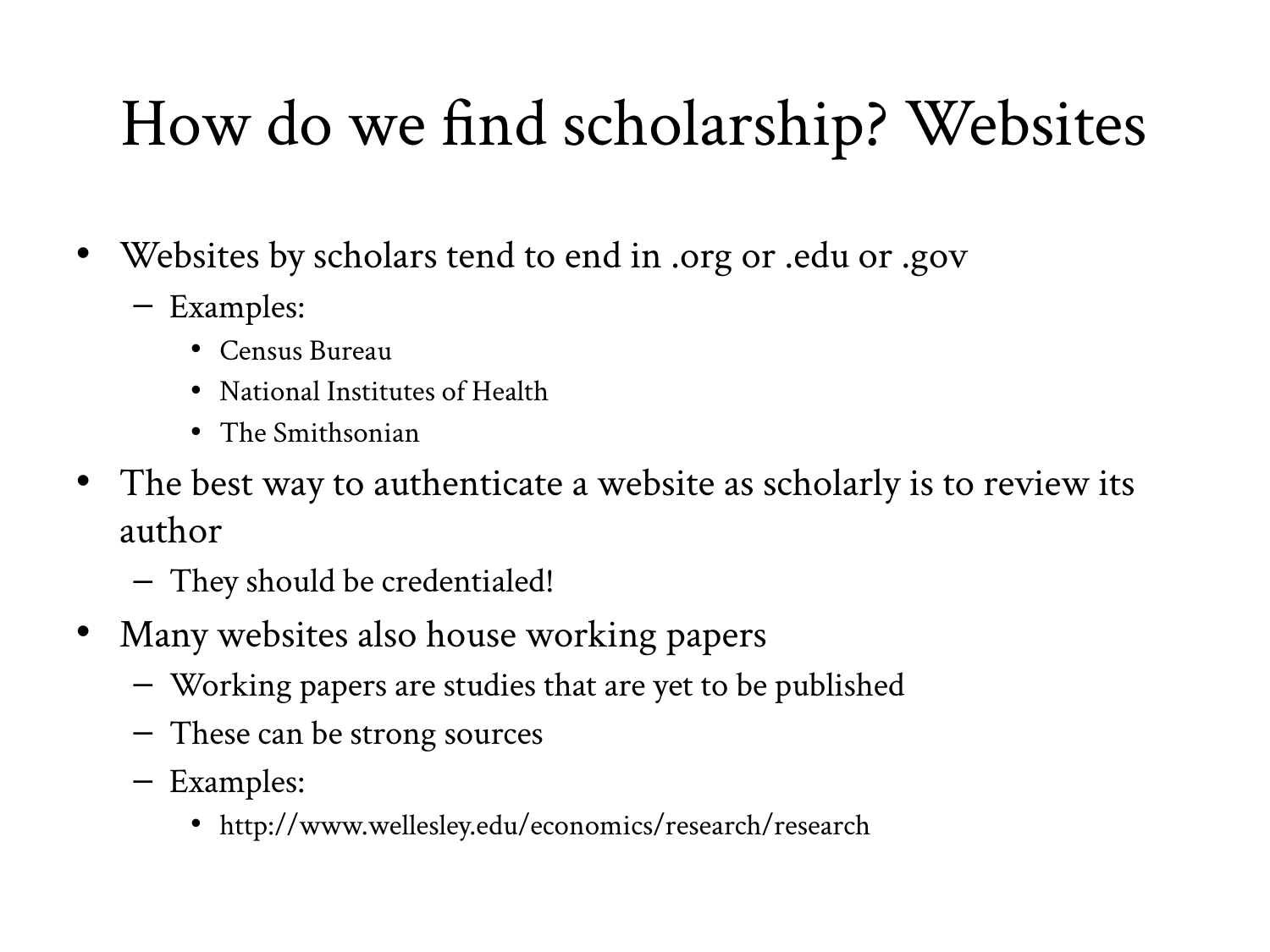

# How do we find scholarship? Websites
Websites by scholars tend to end in .org or .edu or .gov
Examples:
Census Bureau
National Institutes of Health
The Smithsonian
The best way to authenticate a website as scholarly is to review its author
They should be credentialed!
Many websites also house working papers
Working papers are studies that are yet to be published
These can be strong sources
Examples:
http://www.wellesley.edu/economics/research/research